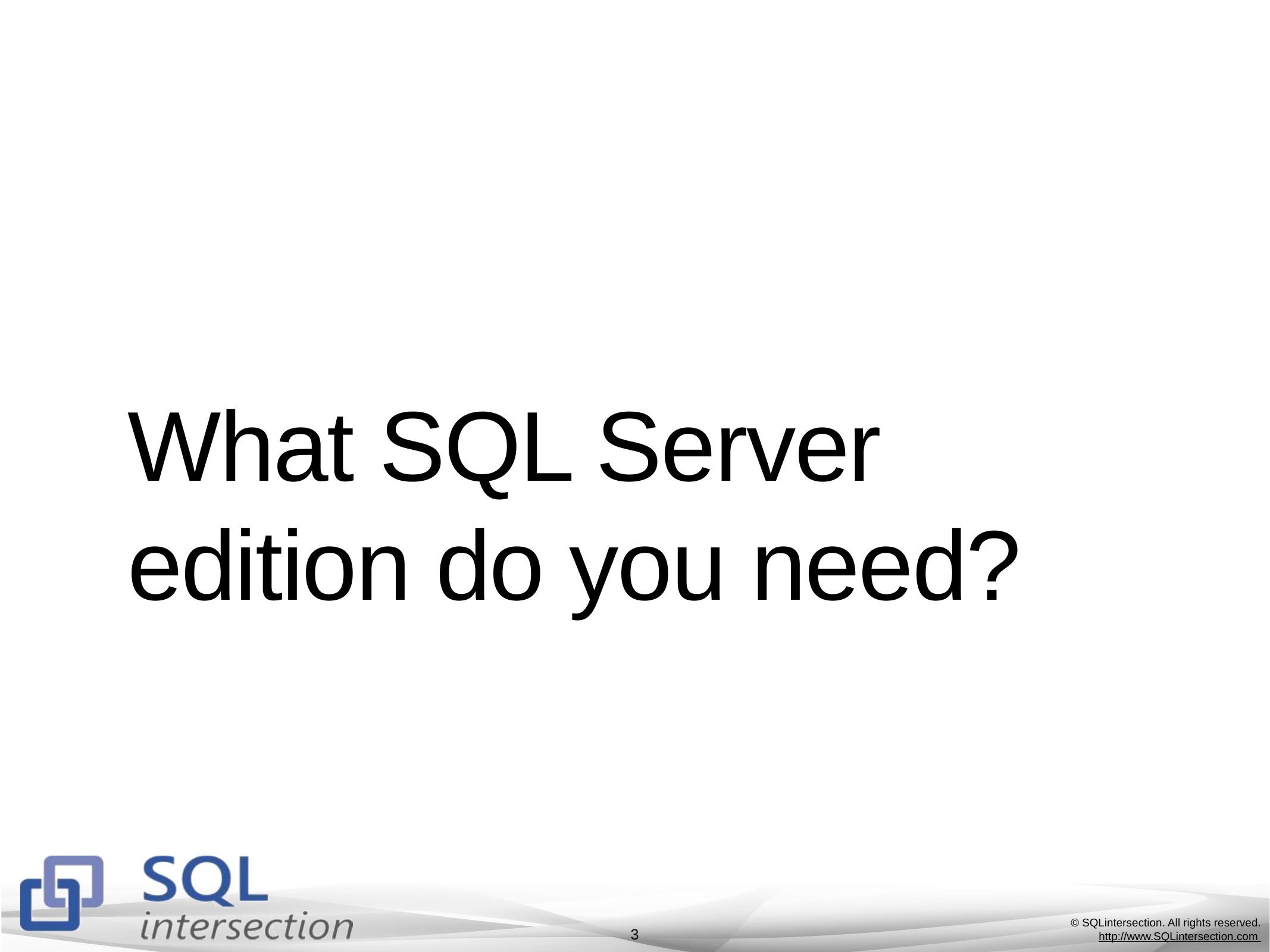

# What SQL Server edition do you need?